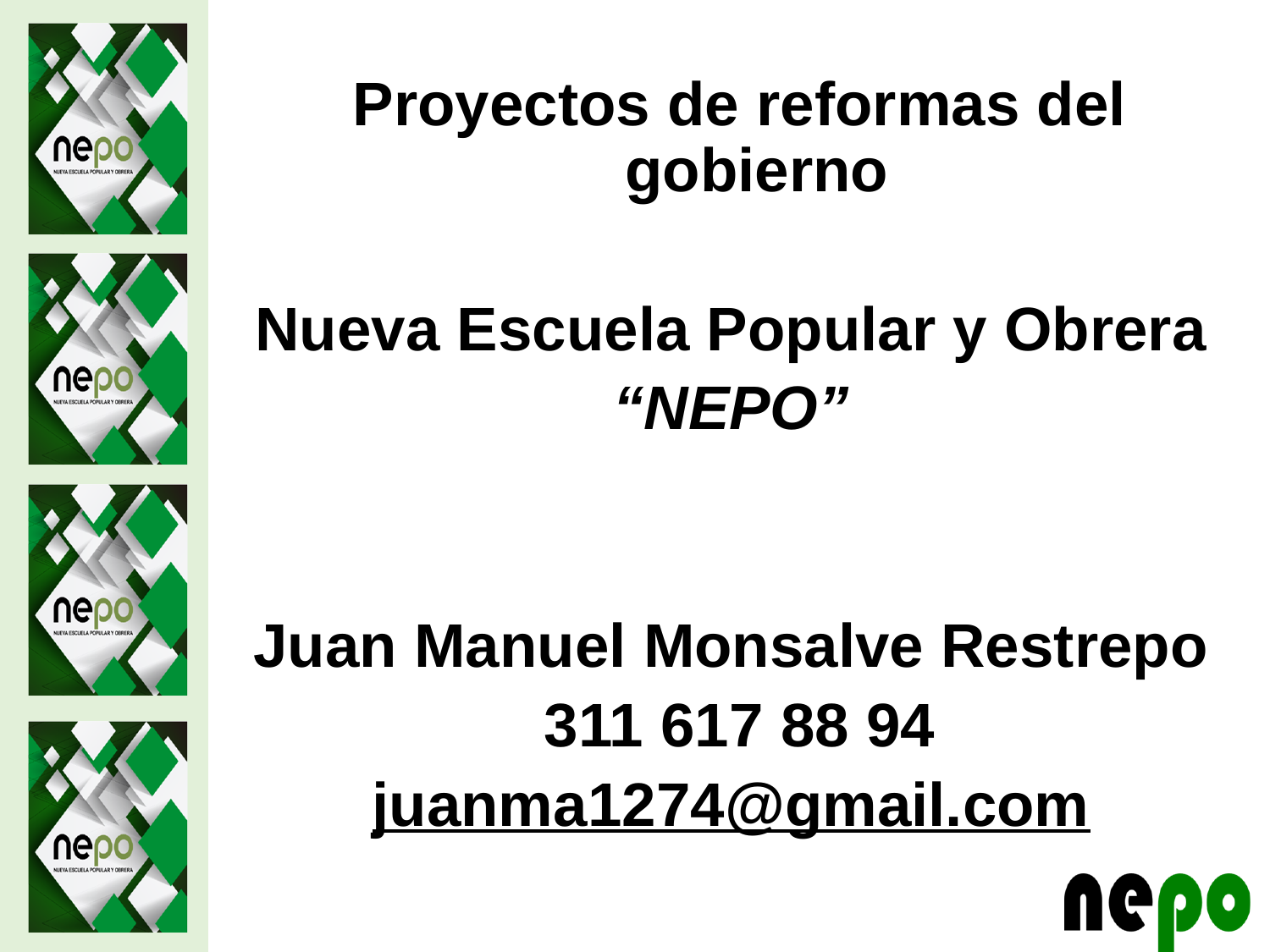

Proyectos de reformas del gobierno

Nueva Escuela Popular y Obrera
“NEPO”

Juan Manuel Monsalve Restrepo
311 617 88 94
juanma1274@gmail.com